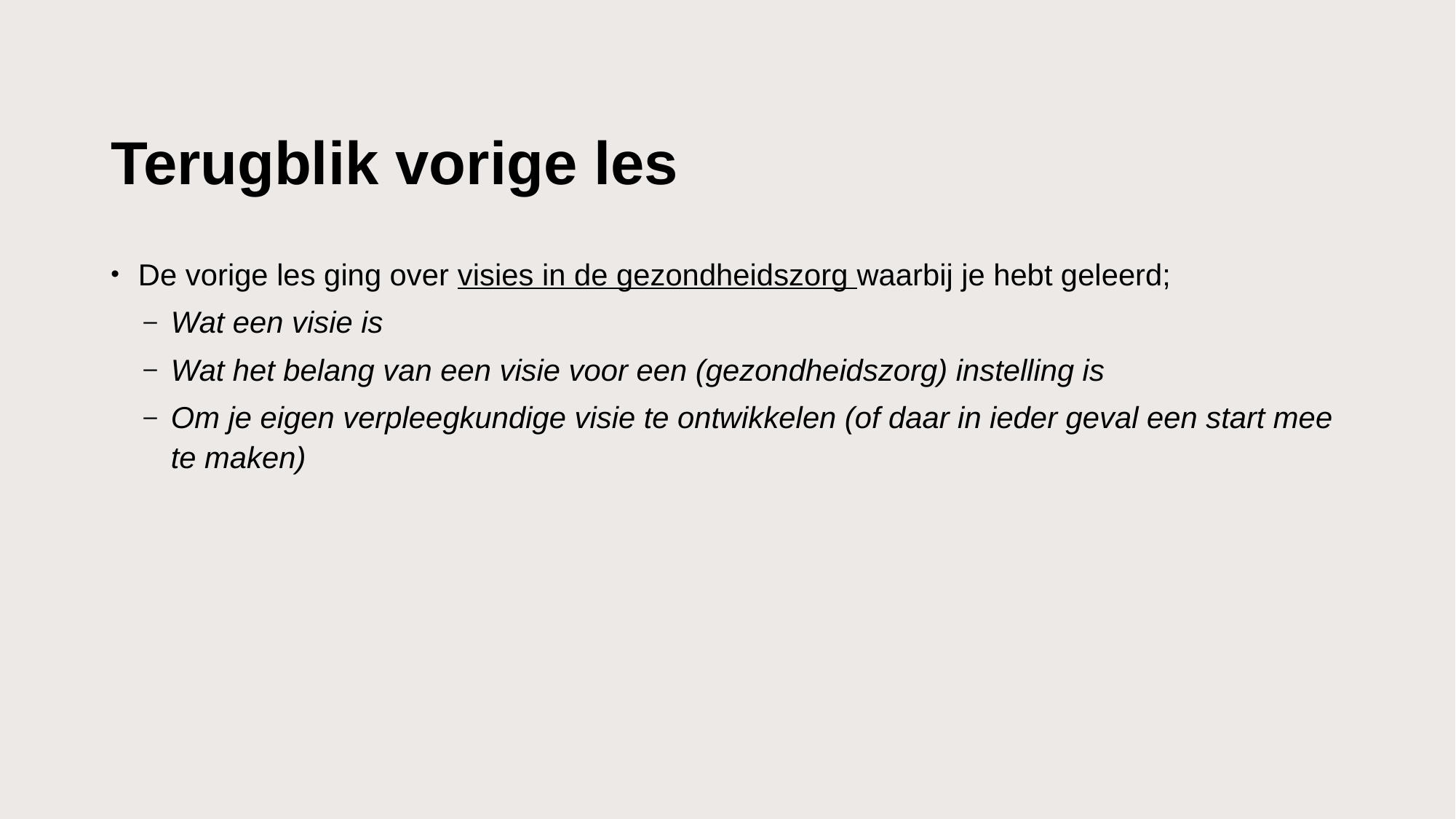

# Terugblik vorige les
De vorige les ging over visies in de gezondheidszorg waarbij je hebt geleerd;
Wat een visie is
Wat het belang van een visie voor een (gezondheidszorg) instelling is
Om je eigen verpleegkundige visie te ontwikkelen (of daar in ieder geval een start mee te maken)